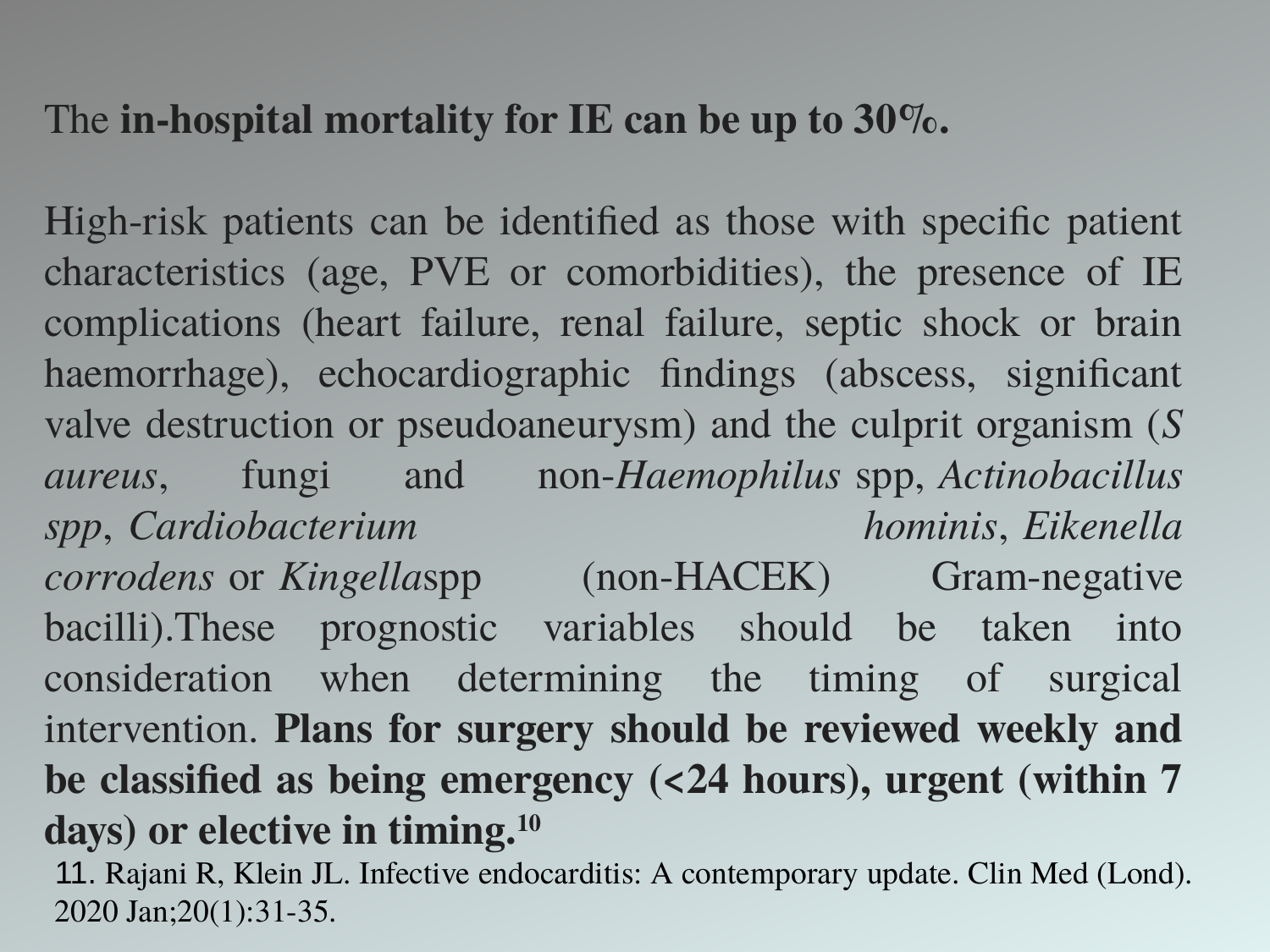

The in-hospital mortality for IE can be up to 30%.

High-risk patients can be identified as those with specific patient characteristics (age, PVE or comorbidities), the presence of IE complications (heart failure, renal failure, septic shock or brain haemorrhage), echocardiographic findings (abscess, significant valve destruction or pseudoaneurysm) and the culprit organism (S aureus, fungi and non-Haemophilus spp, Actinobacillus spp, Cardiobacterium hominis, Eikenella corrodens or Kingellaspp (non-HACEK) Gram-negative bacilli).These prognostic variables should be taken into consideration when determining the timing of surgical intervention. Plans for surgery should be reviewed weekly and be classified as being emergency (<24 hours), urgent (within 7 days) or elective in timing.10
11. Rajani R, Klein JL. Infective endocarditis: A contemporary update. Clin Med (Lond). 2020 Jan;20(1):31-35.